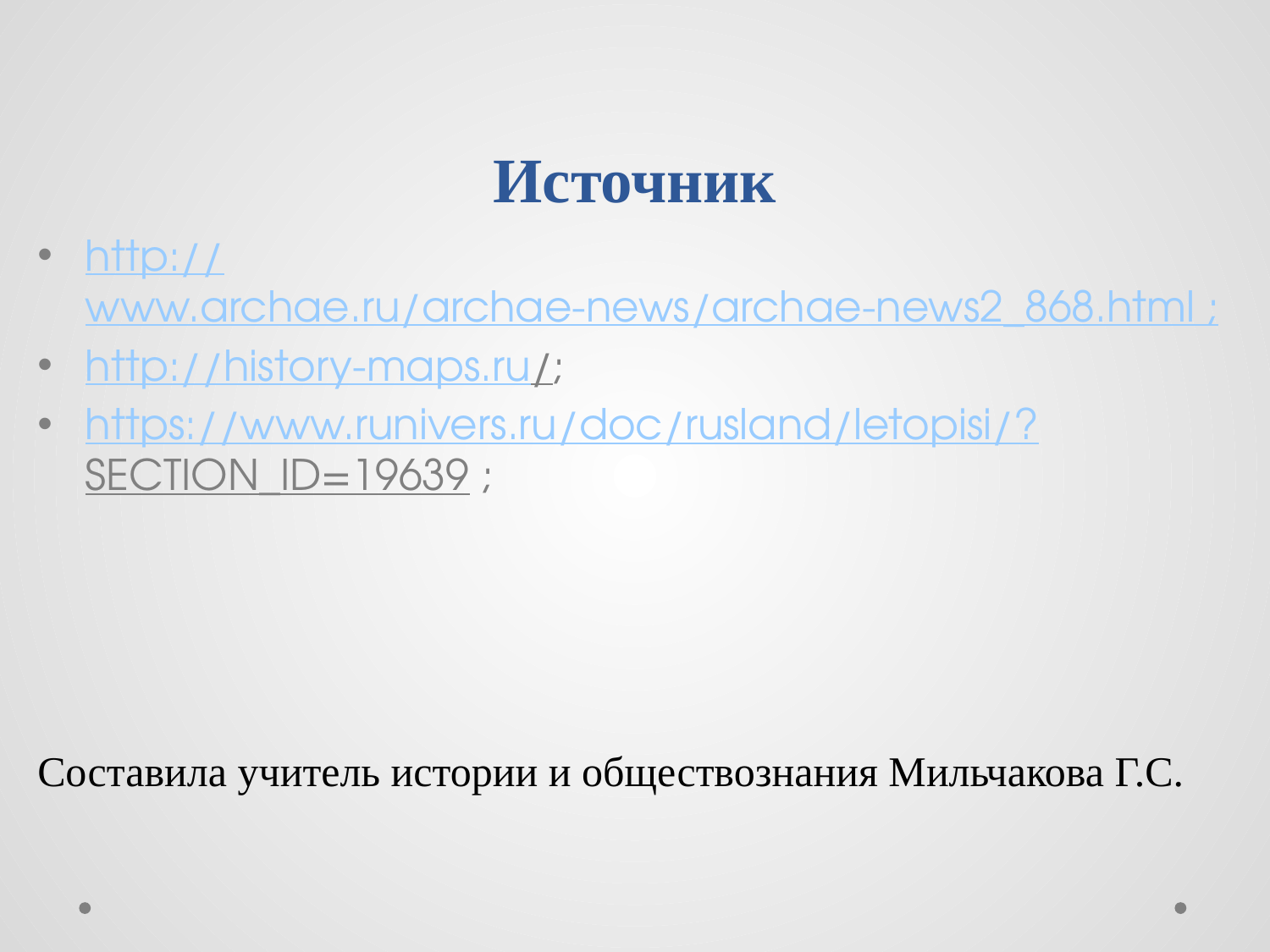

# Источник
http://www.archae.ru/archae-news/archae-news2_868.html ;
http://history-maps.ru/;
https://www.runivers.ru/doc/rusland/letopisi/?SECTION_ID=19639 ;

Составила учитель истории и обществознания Мильчакова Г.С.